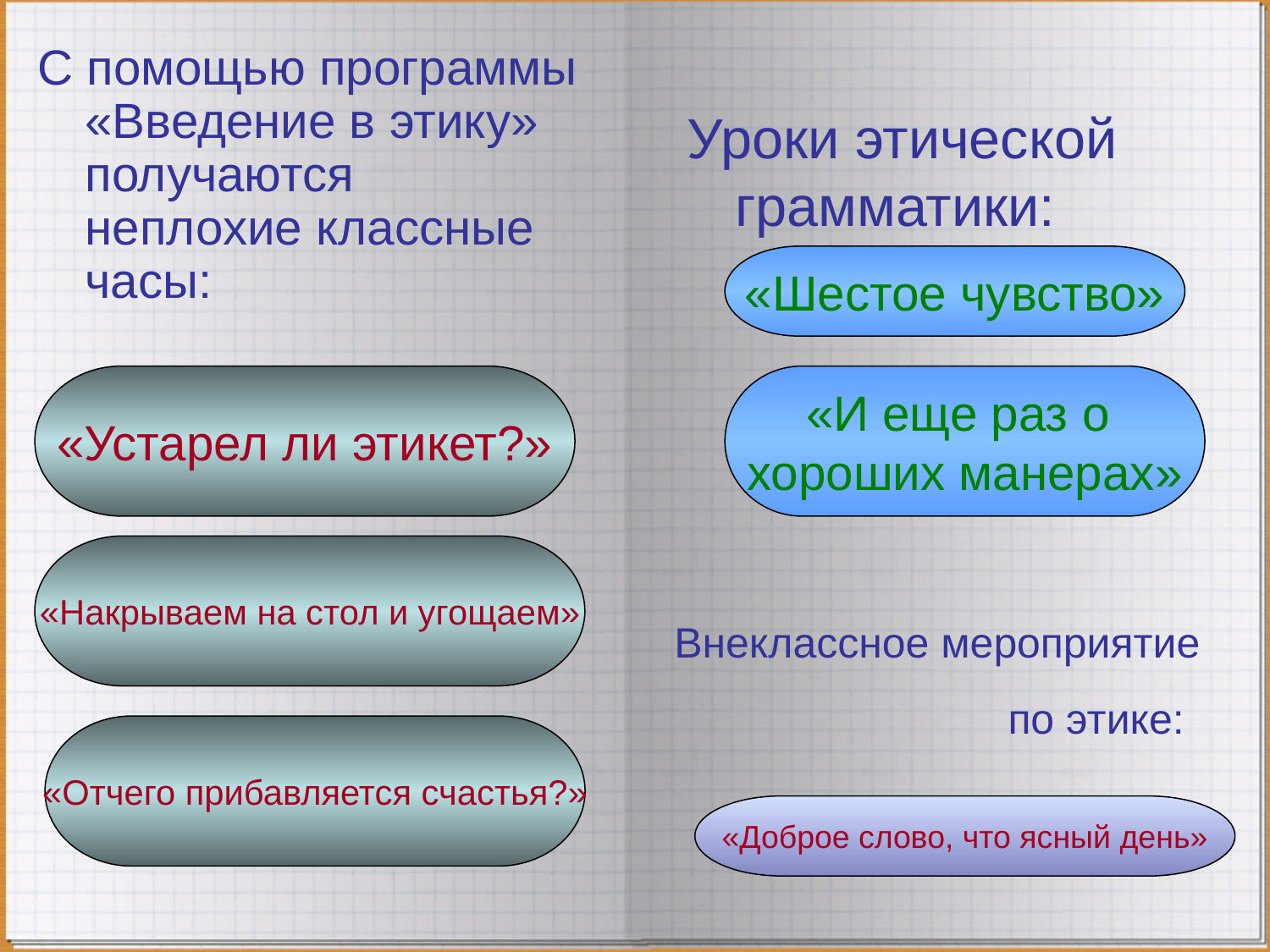

С помощью программы «Введение в этику» получаются неплохие классные часы:

Уроки этической грамматики:
«Шестое чувство»
«Устарел ли этикет?»
«И еще раз о
хороших манерах»
«Накрываем на стол и угощаем»
Внеклассное мероприятие
 по этике:
«Отчего прибавляется счастья?»
«Доброе слово, что ясный день»